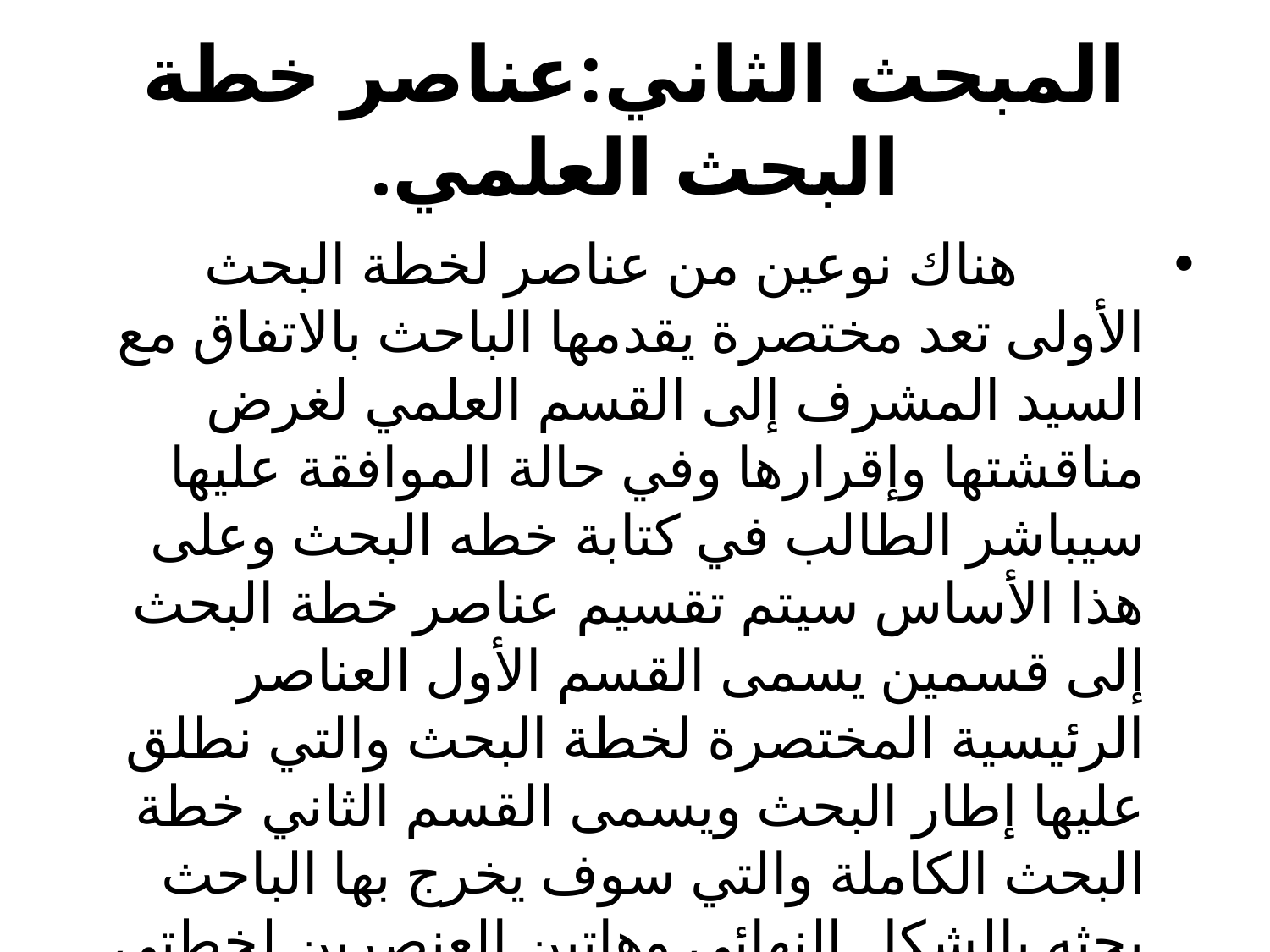

# المبحث الثاني:عناصر خطة البحث العلمي.
		هناك نوعين من عناصر لخطة البحث الأولى تعد مختصرة يقدمها الباحث بالاتفاق مع السيد المشرف إلى القسم العلمي لغرض مناقشتها وإقرارها وفي حالة الموافقة عليها سيباشر الطالب في كتابة خطه البحث وعلى هذا الأساس سيتم تقسيم عناصر خطة البحث إلى قسمين يسمى القسم الأول العناصر الرئيسية المختصرة لخطة البحث والتي نطلق عليها إطار البحث ويسمى القسم الثاني خطة البحث الكاملة والتي سوف يخرج بها الباحث بحثه بالشكل النهائي وهاتين العنصرين لخطتي البحث هما: